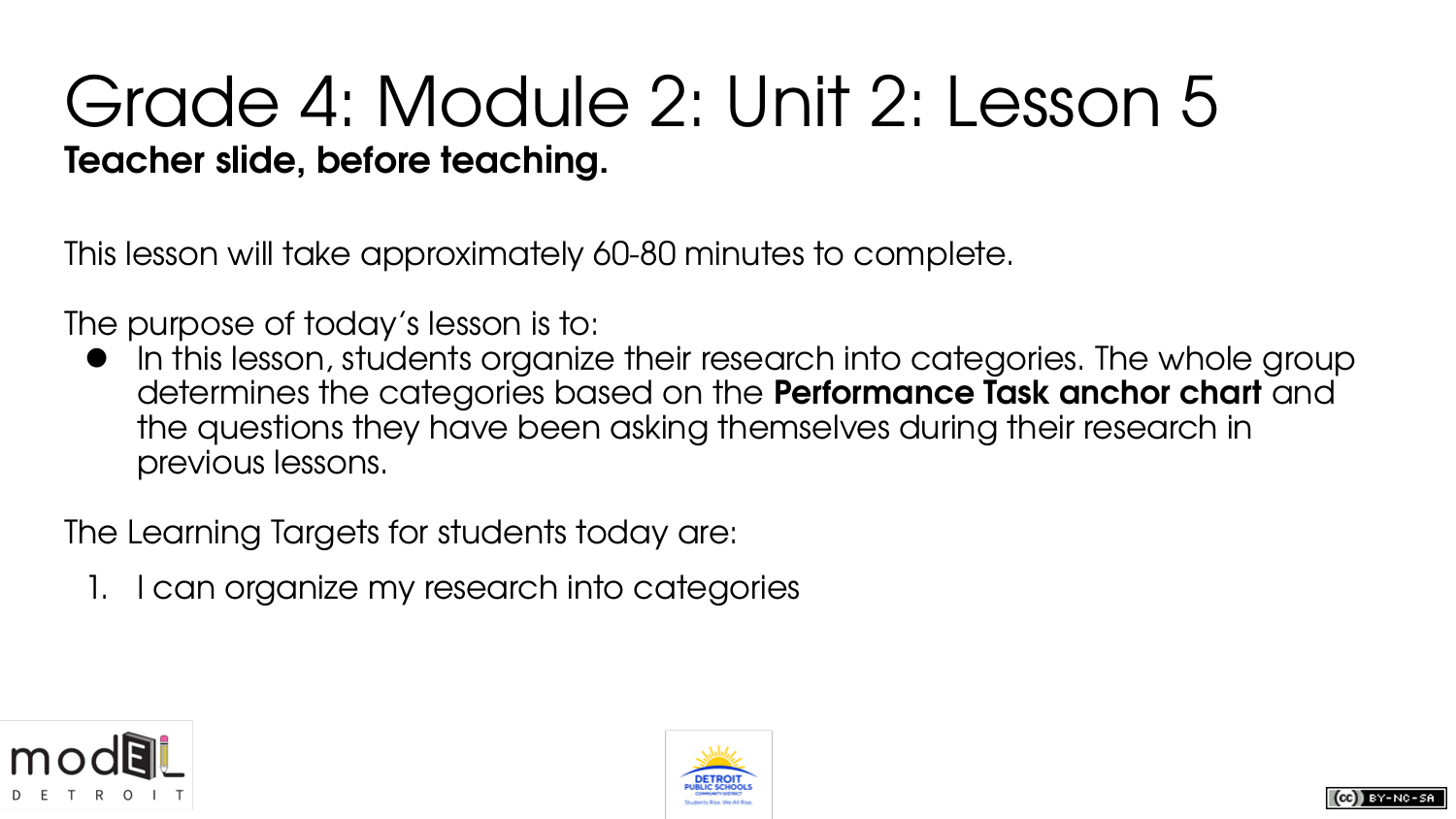

# Grade 4: Module 2: Unit 2: Lesson 5
Teacher slide, before teaching.
This lesson will take approximately 60-80 minutes to complete.

The purpose of today’s lesson is to:
In this lesson, students organize their research into categories. The whole group determines the categories based on the Performance Task anchor chart and the questions they have been asking themselves during their research in previous lessons.

The Learning Targets for students today are:
I can organize my research into categories